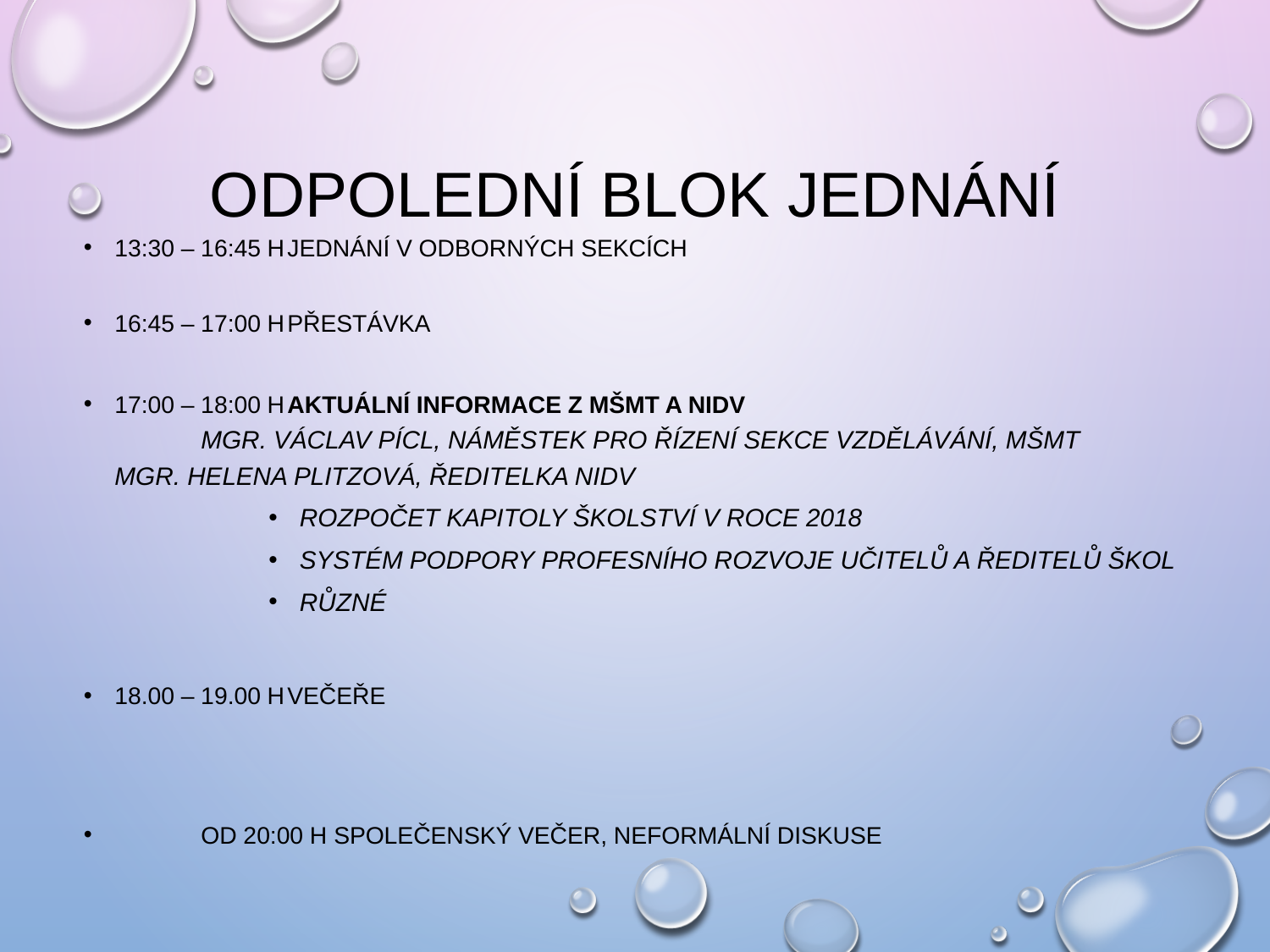

# Odpolední blok jednání
13:30 – 16:45 h	Jednání v odborných sekcích
16:45 – 17:00 h	Přestávka
17:00 – 18:00 h	Aktuální informace z MŠMT a NIDV
		Mgr. Václav Pícl, Náměstek pro řízení sekce vzdělávání, MŠMT 		Mgr. Helena Plitzová, ředitelka nidv
Rozpočet kapitoly školství v roce 2018
Systém podpory profesního rozvoje učitelů a ředitelů škol
Různé

18.00 – 19.00 h	Večeře

		Od 20:00 h SPOLEČENSKÝ VEČER, neformální diskuse